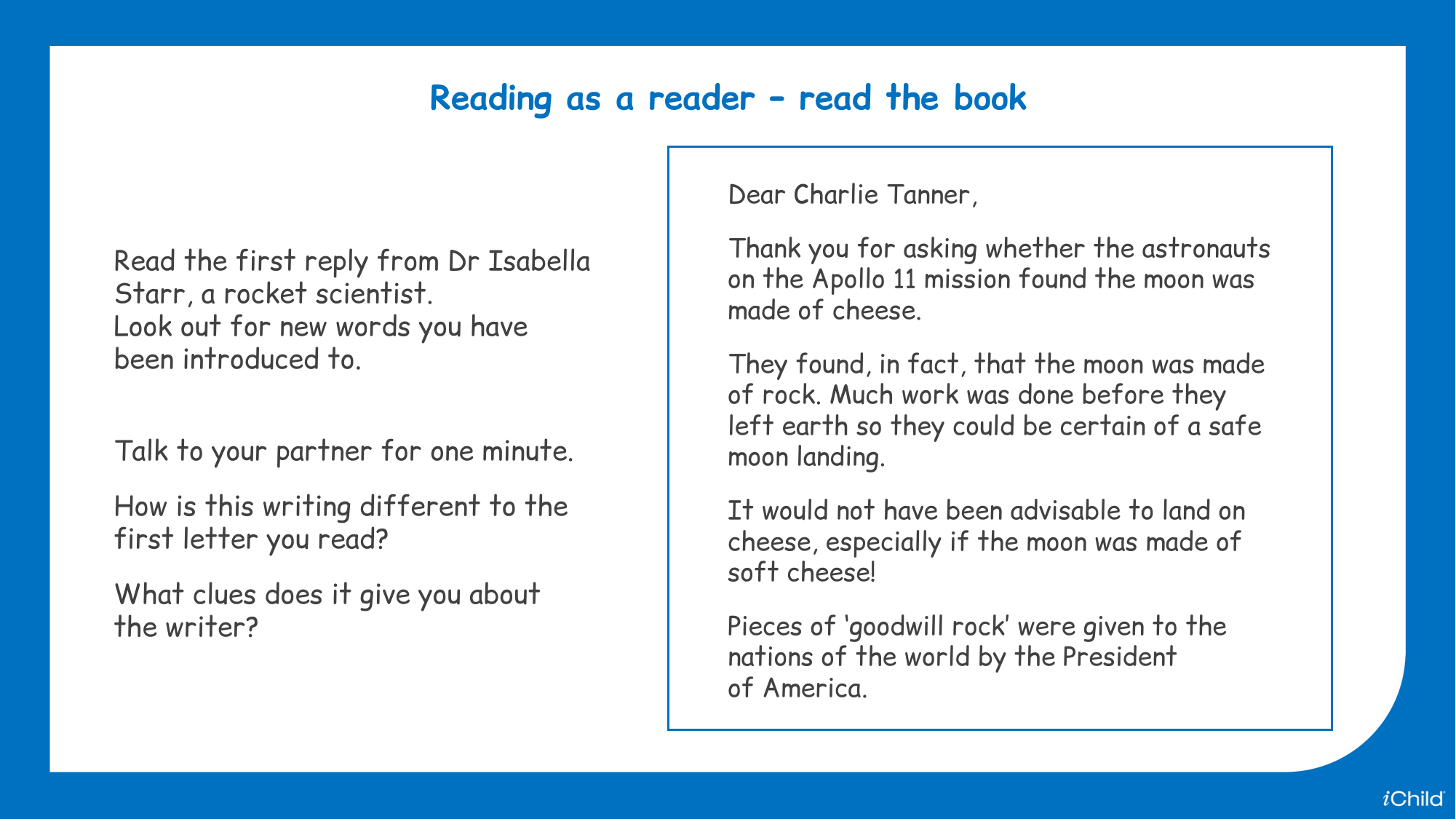

Reading as a reader – read the book

Dear Charlie Tanner,
Thank you for asking whether the astronauts on the Apollo 11 mission found the moon was made of cheese.
They found, in fact, that the moon was made of rock. Much work was done before they
left earth so they could be certain of a safe moon landing.
It would not have been advisable to land on cheese, especially if the moon was made of soft cheese!
Pieces of ‘goodwill rock’ were given to the nations of the world by the President
of America.
Read the first reply from Dr Isabella Starr, a rocket scientist.
Look out for new words you have been introduced to.
Talk to your partner for one minute.
How is this writing different to the first letter you read?
What clues does it give you about the writer?